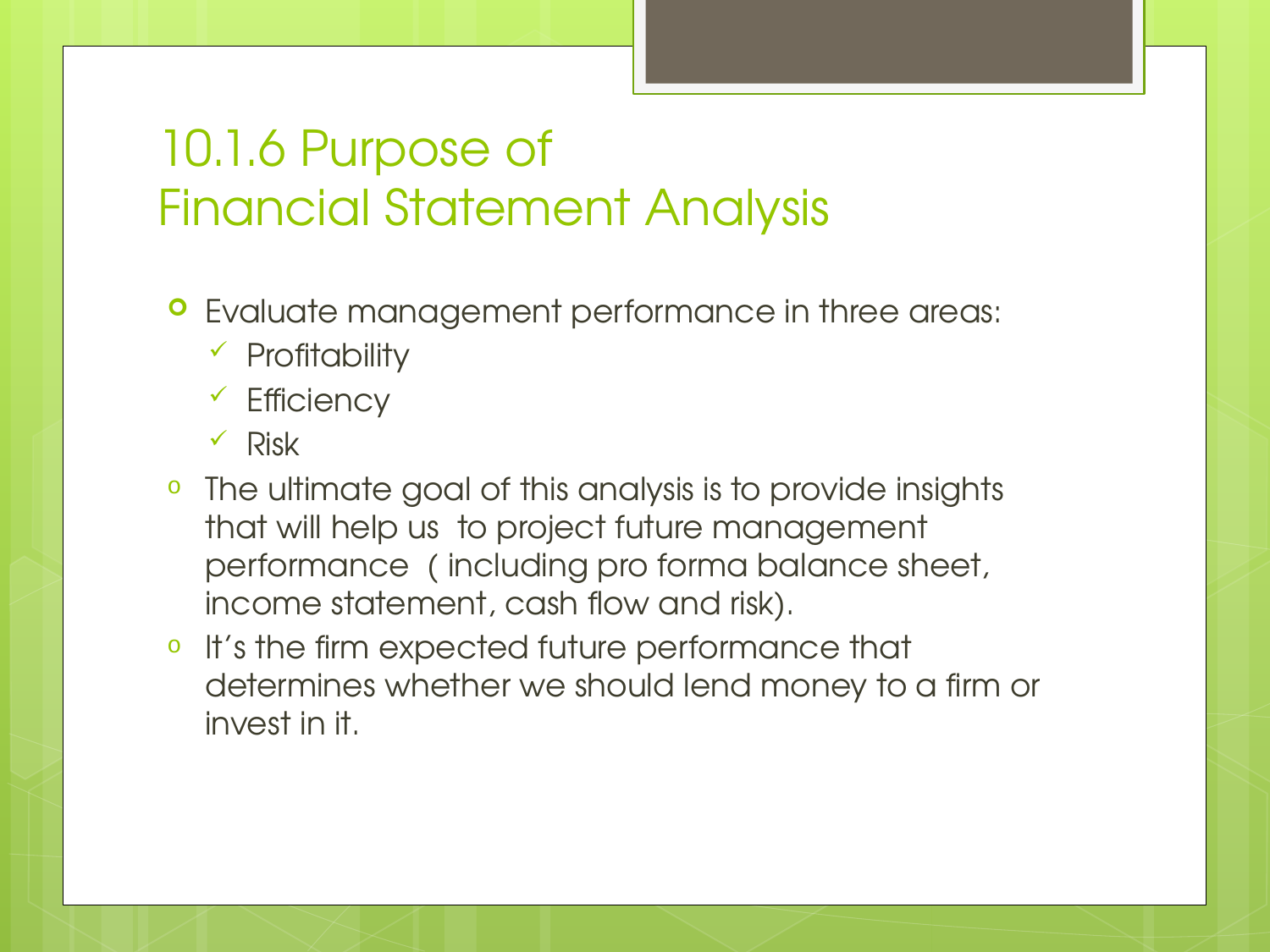

# 10.1.6 Purpose of Financial Statement Analysis
Evaluate management performance in three areas:
Profitability
Efficiency
Risk
The ultimate goal of this analysis is to provide insights that will help us  to project future management performance  ( including pro forma balance sheet, income statement, cash flow and risk).
It’s the firm expected future performance that determines whether we should lend money to a firm or invest in it.